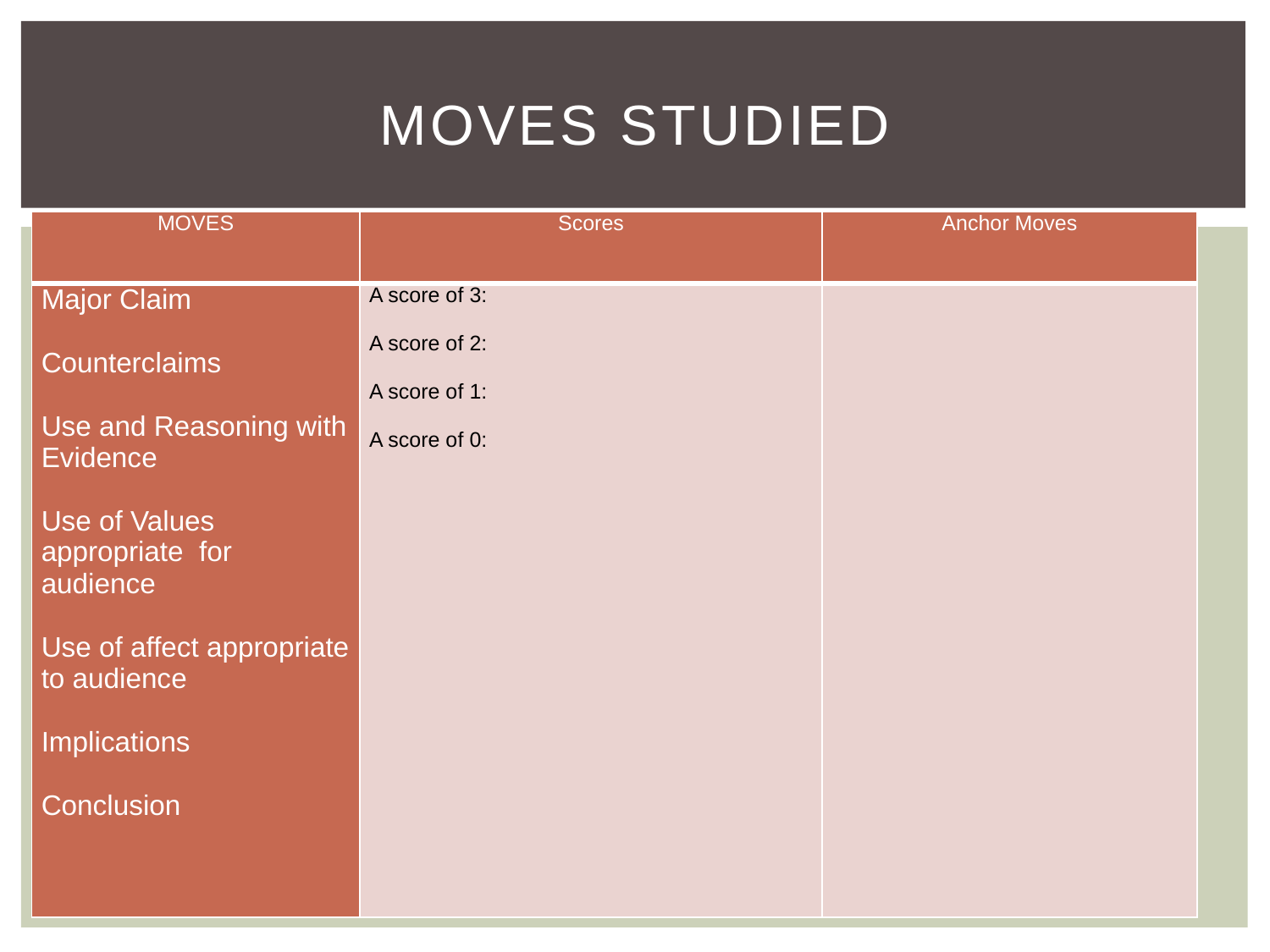

# Moves studied
| MOVES | Scores | Anchor Moves |
| --- | --- | --- |
| Major Claim   Counterclaims Use and Reasoning with Evidence Use of Values appropriate for audience Use of affect appropriate to audience Implications Conclusion | A score of 3:   A score of 2:   A score of 1:   A score of 0: |  |